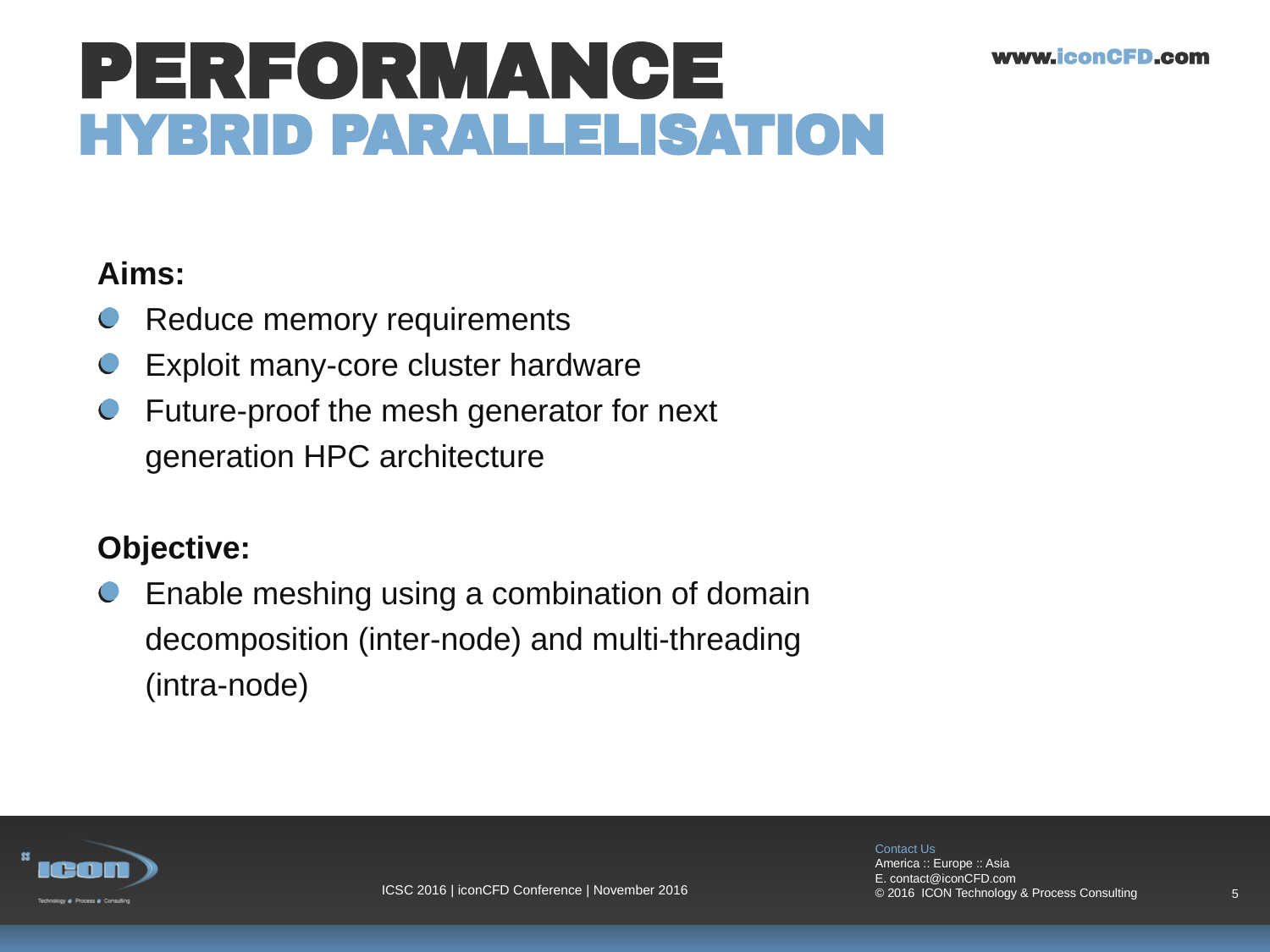

# performance
hybrid parallelisation
Aims:
Reduce memory requirements
Exploit many-core cluster hardware
Future-proof the mesh generator for next generation HPC architecture

Objective:
Enable meshing using a combination of domain decomposition (inter-node) and multi-threading (intra-node)

ICSC 2016 | iconCFD Conference | November 2016